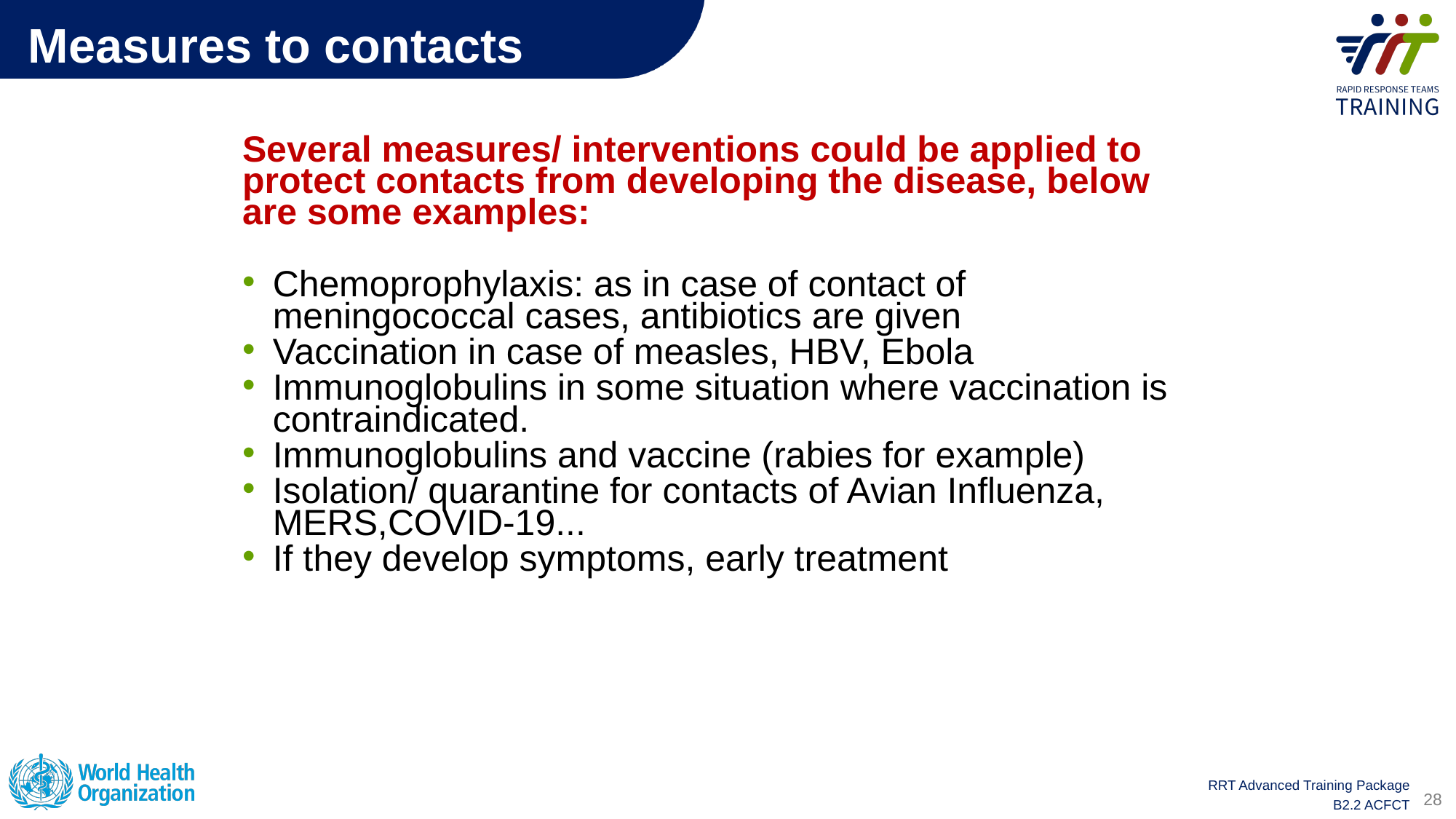

Measures to contacts
Several measures/ interventions could be applied to protect contacts from developing the disease, below are some examples:

Chemoprophylaxis: as in case of contact of meningococcal cases, antibiotics are given
Vaccination in case of measles, HBV, Ebola
Immunoglobulins in some situation where vaccination is contraindicated.
Immunoglobulins and vaccine (rabies for example)
Isolation/ quarantine for contacts of Avian Influenza, MERS,COVID-19...
If they develop symptoms, early treatment